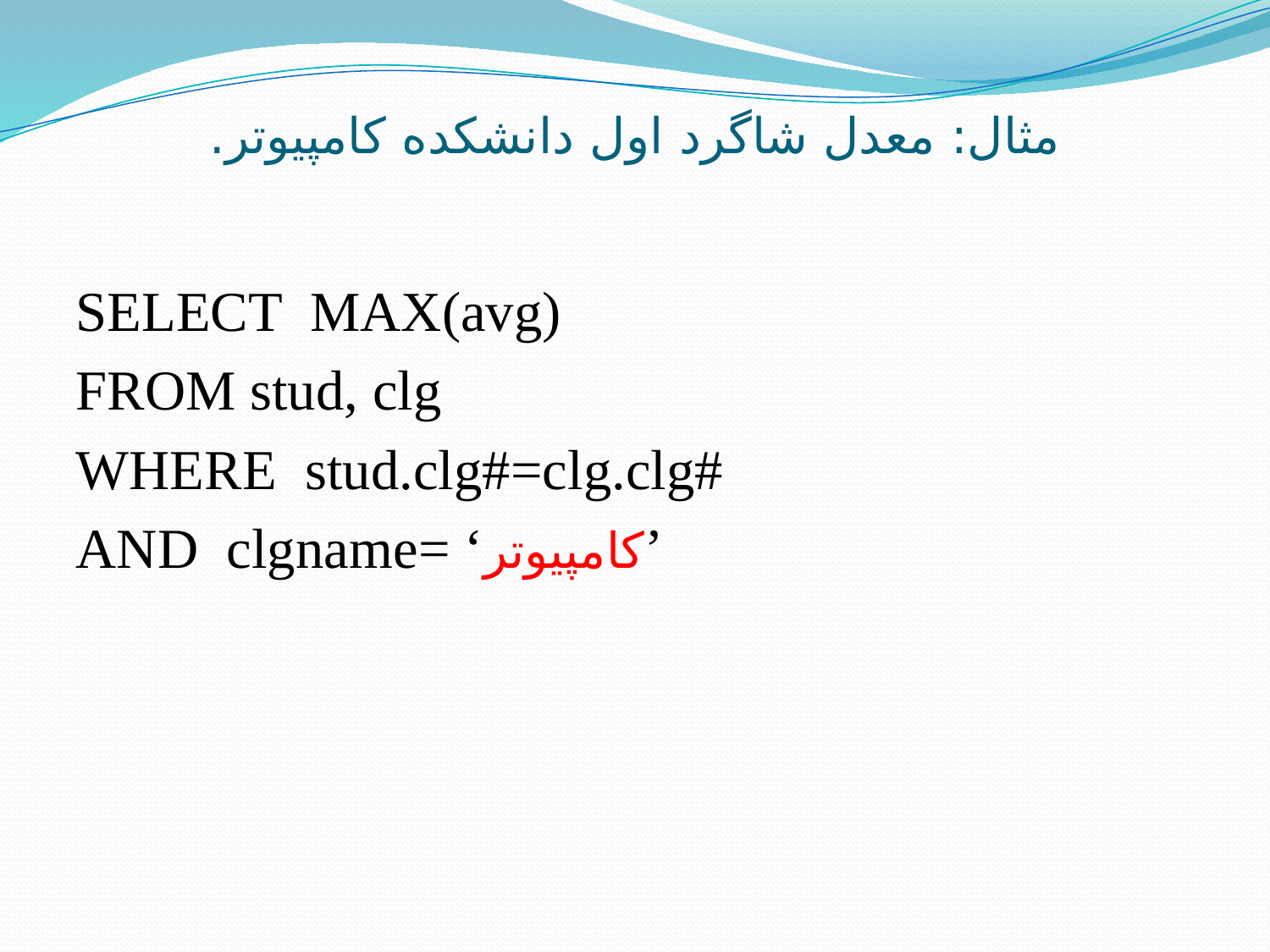

# مثال: معدل شاگرد اول دانشکده کامپيوتر.
SELECT  MAX(avg)
FROM stud, clg
WHERE  stud.clg#=clg.clg#
AND  clgname= ‘کامپيوتر’